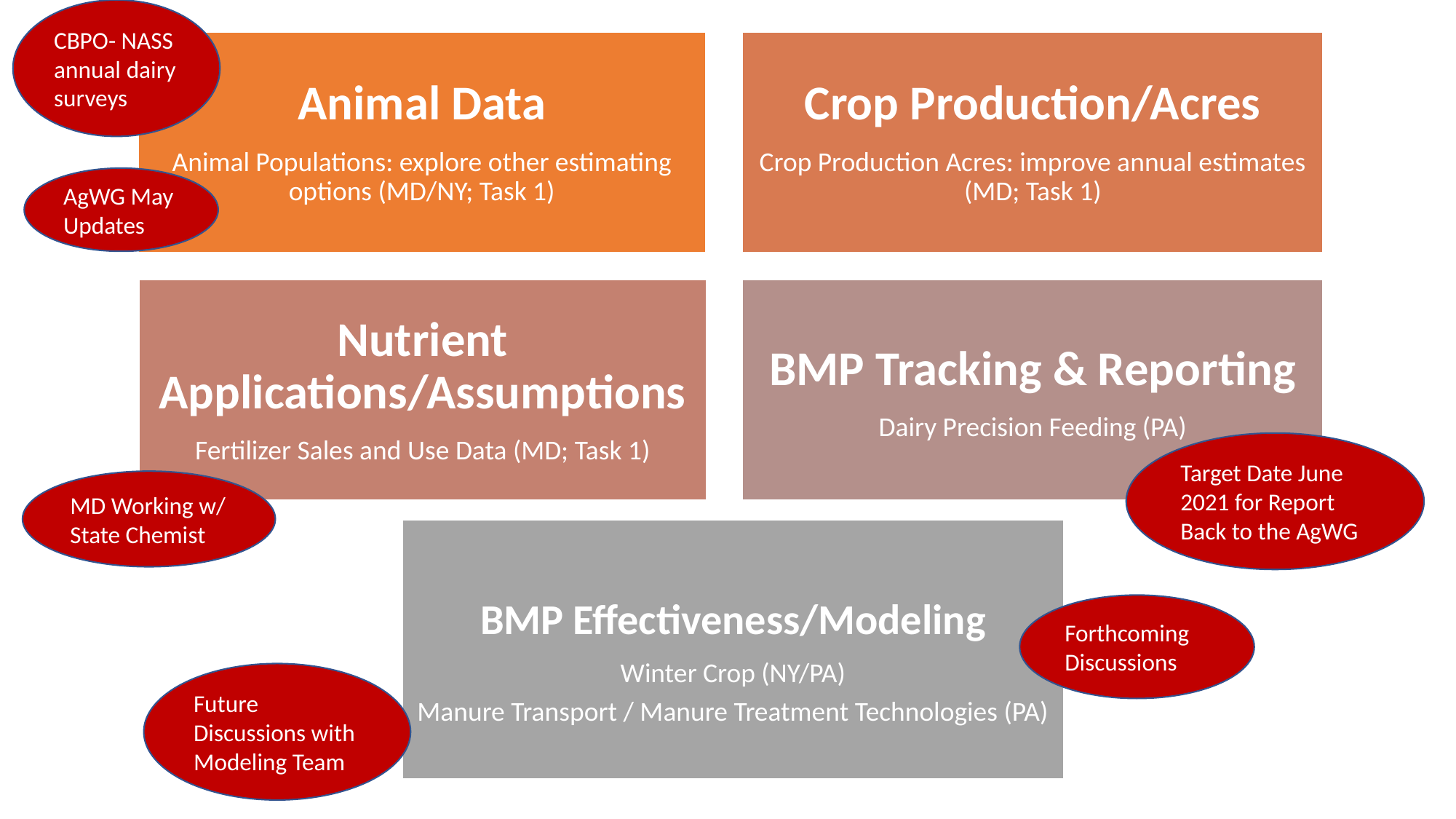

CBPO- NASS annual dairy surveys
Animal Data
Animal Populations: explore other estimating options (MD/NY; Task 1)
Crop Production/Acres
Crop Production Acres: improve annual estimates (MD; Task 1)
Nutrient Applications/Assumptions
Fertilizer Sales and Use Data (MD; Task 1)

BMP Tracking & Reporting
Dairy Precision Feeding (PA)

BMP Effectiveness/Modeling
Winter Crop (NY/PA)
Manure Transport / Manure Treatment Technologies (PA)

AgWG May Updates
Target Date June 2021 for Report Back to the AgWG
MD Working w/ State Chemist
Forthcoming Discussions
Future Discussions with Modeling Team